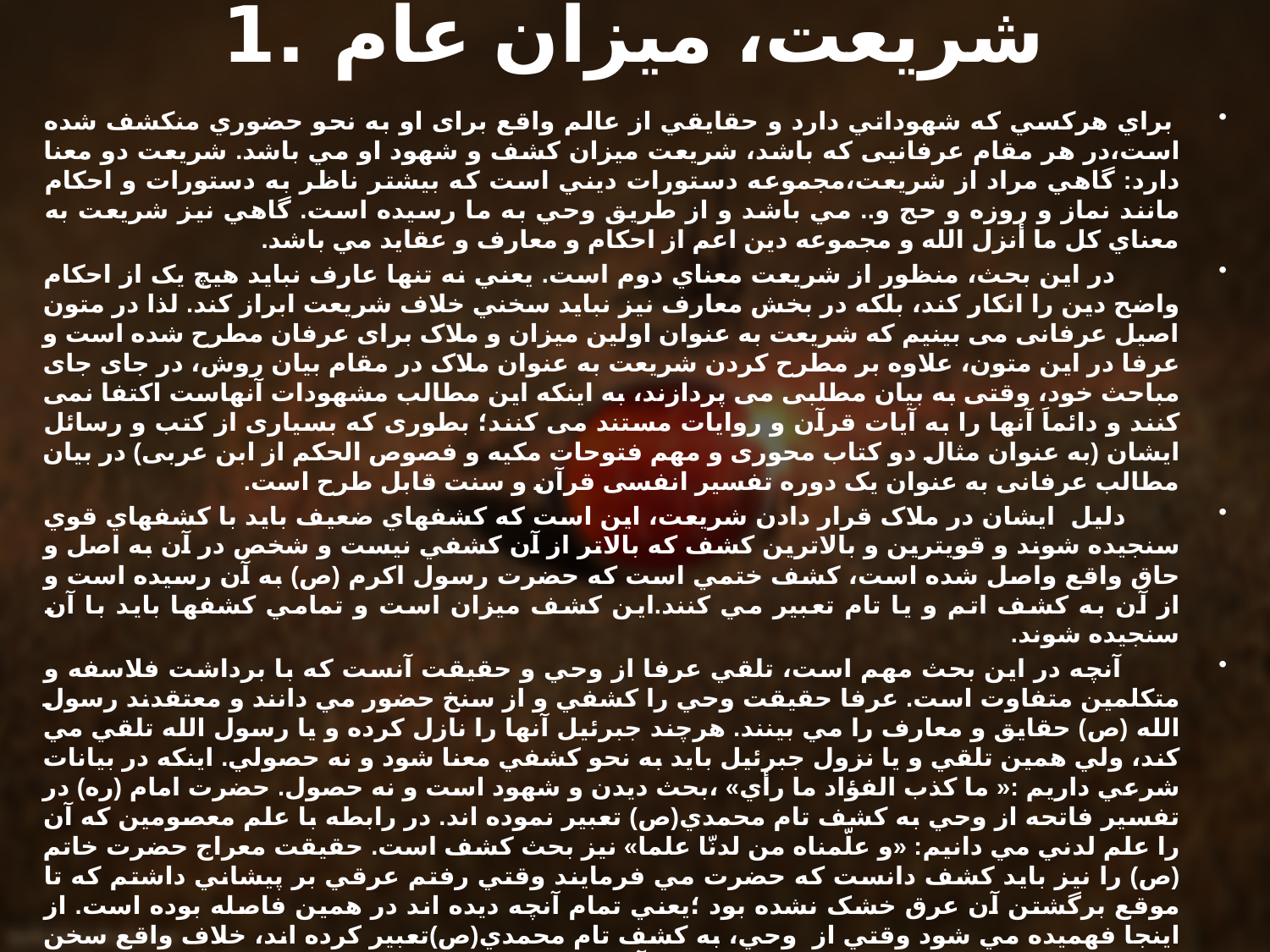

# 1. شريعت، ميزان عام
 براي هرکسي که شهوداتي دارد و حقايقي از عالم واقع برای او به نحو حضوري منکشف شده است،در هر مقام عرفانیی که باشد، شريعت ميزان کشف و شهود او مي باشد. شريعت دو معنا دارد: گاهي مراد از شريعت،مجموعه دستورات ديني است که بيشتر ناظر به دستورات و احکام مانند نماز و روزه و حج و.. مي باشد و از طريق وحي به ما رسيده است. گاهي نيز شريعت به معناي کل ما أنزل الله و مجموعه دين اعم از احکام و معارف و عقايد مي باشد.
        در اين بحث، منظور از شريعت معناي دوم است. يعني نه تنها عارف نباید هیچ یک از احکام واضح دین را انکار کند، بلکه در بخش معارف نيز نبايد سخني خلاف شريعت ابراز کند. لذا در متون اصیل عرفانی می بینیم که شریعت به عنوان اولین میزان و ملاک برای عرفان مطرح شده است و عرفا در این متون، علاوه بر مطرح کردن شریعت به عنوان ملاک در مقام بیان روش، در جای جای مباحث خود، وقتی به بیان مطلبی می پردازند، به اینکه این مطالب مشهودات آنهاست اکتفا نمی کنند و دائماَ آنها را به آیات قرآن و روایات مستند می کنند؛ بطوری که بسیاری از کتب و رسائل ایشان (به عنوان مثال دو کتاب محوری و مهم فتوحات مکیه و فصوص الحکم از ابن عربی) در بیان مطالب عرفانی به عنوان یک دوره تفسیر انفسی قرآن و سنت قابل طرح است.
       دلیل  ايشان در ملاک قرار دادن شریعت، اين است که کشفهاي ضعيف بايد با کشفهاي قوي سنجيده شوند و قوي­ترين و بالاترين کشف که بالاتر از آن کشفي نيست و شخص در آن به اصل و حاق واقع واصل شده است، کشف ختمي است که حضرت رسول اکرم (ص) به آن رسيده است و از آن به کشف اتم و يا تام تعبير مي کنند.اين کشف ميزان است و تمامي کشفها بايد با آن سنجيده شوند.
       آنچه در اين بحث مهم است، تلقي عرفا از وحي و حقيقت آنست که با برداشت فلاسفه و متکلمين متفاوت است. عرفا حقيقت وحي را کشفي و از سنخ حضور مي دانند و معتقدند رسول الله (ص) حقايق و معارف را مي بينند. هرچند جبرئيل آنها را نازل کرده و يا رسول الله تلقي مي کند، ولي همين تلقي و يا نزول جبرئيل بايد به نحو کشفي معنا شود و نه حصولي. اينکه در بيانات شرعي داريم :« ما کذب الفؤاد ما رأي» ،بحث ديدن و شهود است و نه حصول. حضرت امام (ره) در تفسير فاتحه از وحي به کشف تام محمدي(ص) تعبير نموده اند. در رابطه با علم معصومين که آن را علم لدني مي دانيم: «و علّمناه من لدنّا علما» نيز بحث کشف است. حقيقت معراج حضرت خاتم (ص) را نيز بايد کشف دانست که حضرت مي فرمايند وقتي رفتم عرقي بر پيشاني داشتم که تا موقع برگشتن آن عرق خشک نشده بود ؛يعني تمام آنچه ديده اند در همين فاصله بوده است. از اينجا فهميده مي شود وقتي از  وحي، به کشف تام محمدي(ص)تعبير کرده اند، خلاف واقع سخن نرانده اند و يکي از اسرار شريعت را نيز به ما آموخته اند.
      پس آنچه به عنوان وحي از معصومين(ع) به ما رسيده است،کشف تام است و اين کشف – که برترين کشفهاست – براي همه حجت مي باشد و اگر کشفي با آن سازگار نباشد، بايد آن را کشفي ضعيف و ناقص دانست که در آن خلل راه پيدا کرده است.